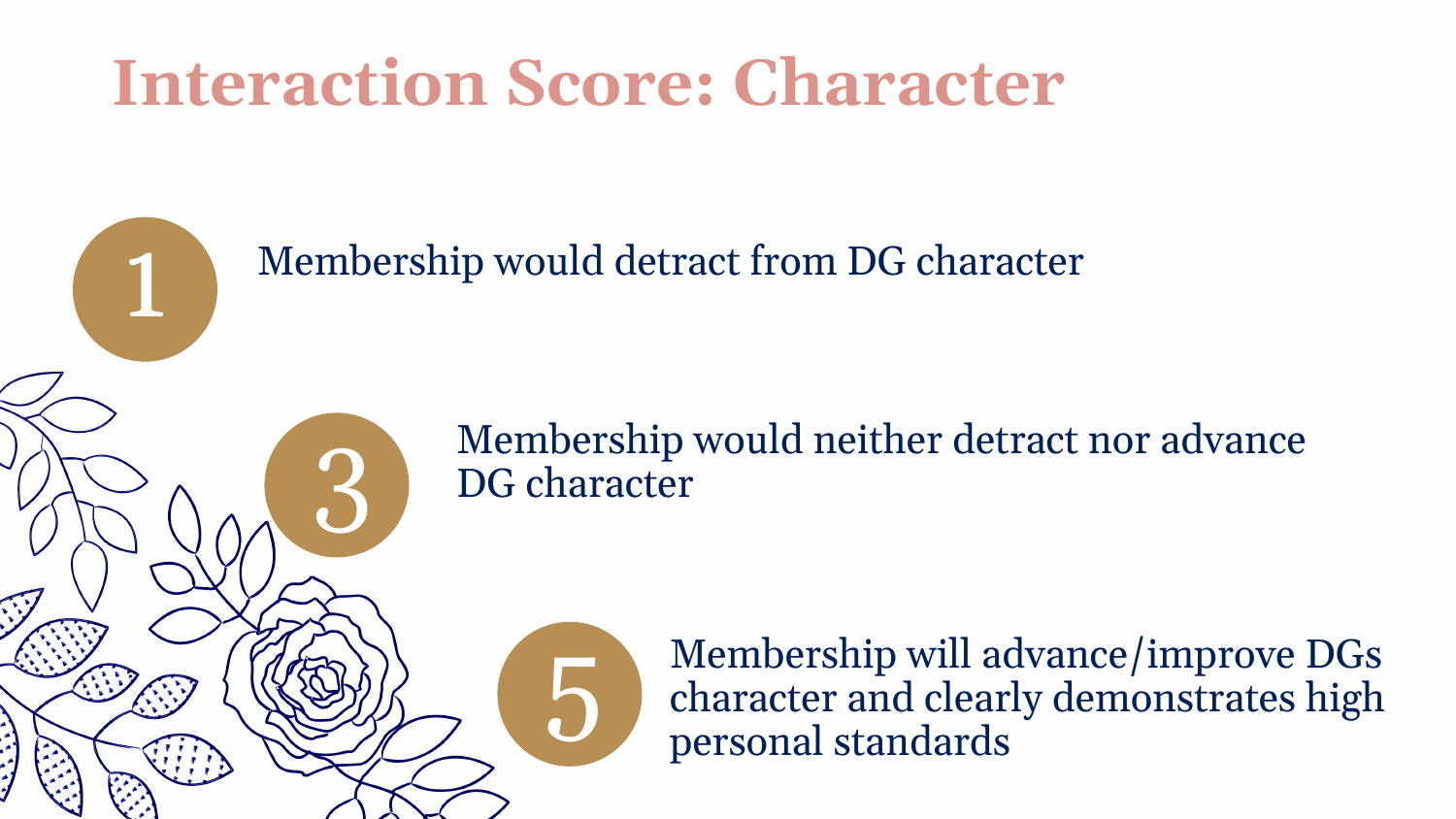

Interaction Score: Character
1

Membership would detract from DG character
3
Membership would neither detract nor advance DG character

5

Membership will advance/improve DGs character and clearly demonstrates high personal standards